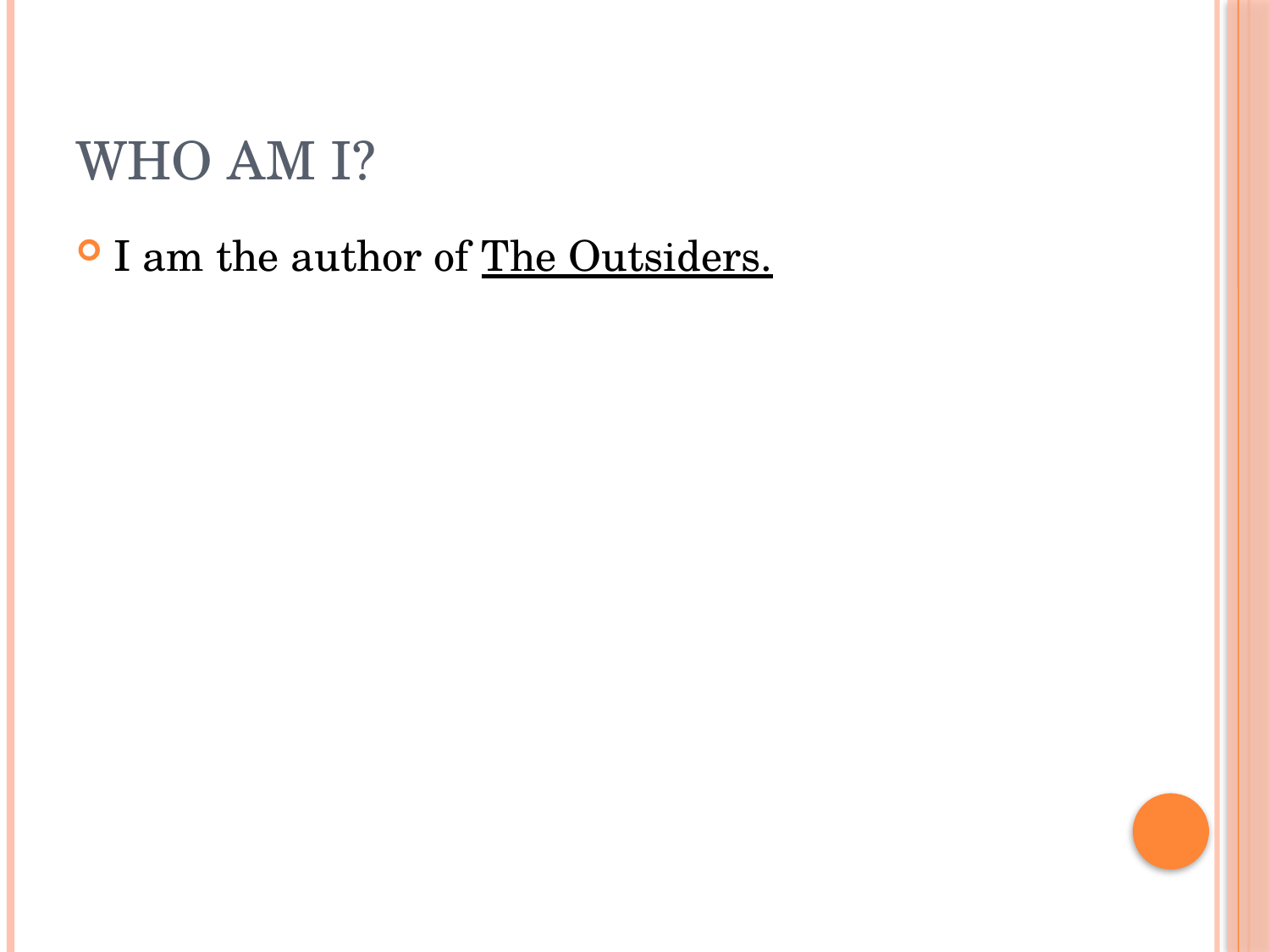

# Who Am I?
I am the author of The Outsiders.